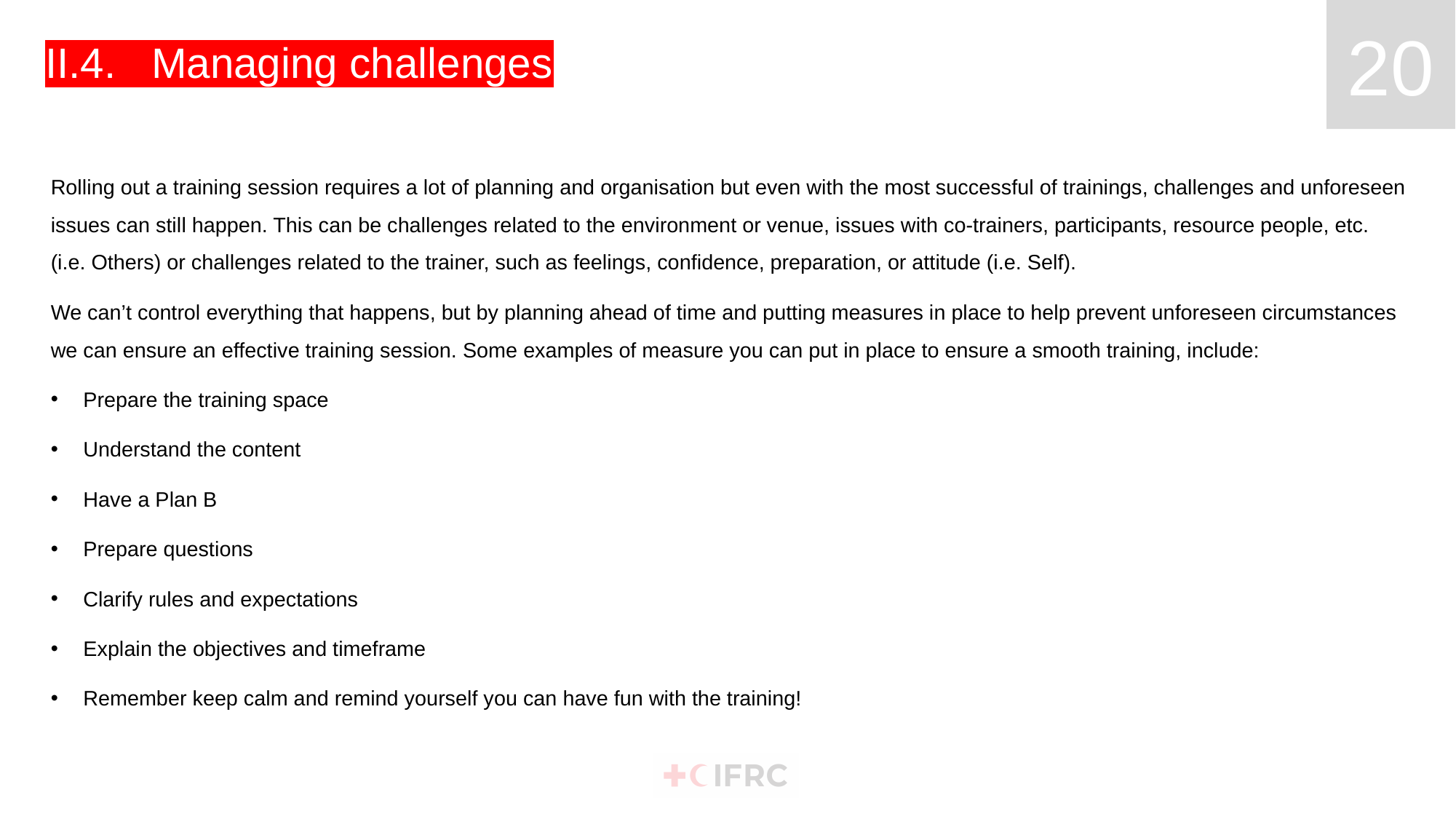

# II.4.   Managing challenges
Rolling out a training session requires a lot of planning and organisation but even with the most successful of trainings, challenges and unforeseen issues can still happen. This can be challenges related to the environment or venue, issues with co-trainers, participants, resource people, etc. (i.e. Others) or challenges related to the trainer, such as feelings, confidence, preparation, or attitude (i.e. Self).
We can’t control everything that happens, but by planning ahead of time and putting measures in place to help prevent unforeseen circumstances we can ensure an effective training session. Some examples of measure you can put in place to ensure a smooth training, include:
Prepare the training space
Understand the content
Have a Plan B
Prepare questions
Clarify rules and expectations
Explain the objectives and timeframe
Remember keep calm and remind yourself you can have fun with the training!